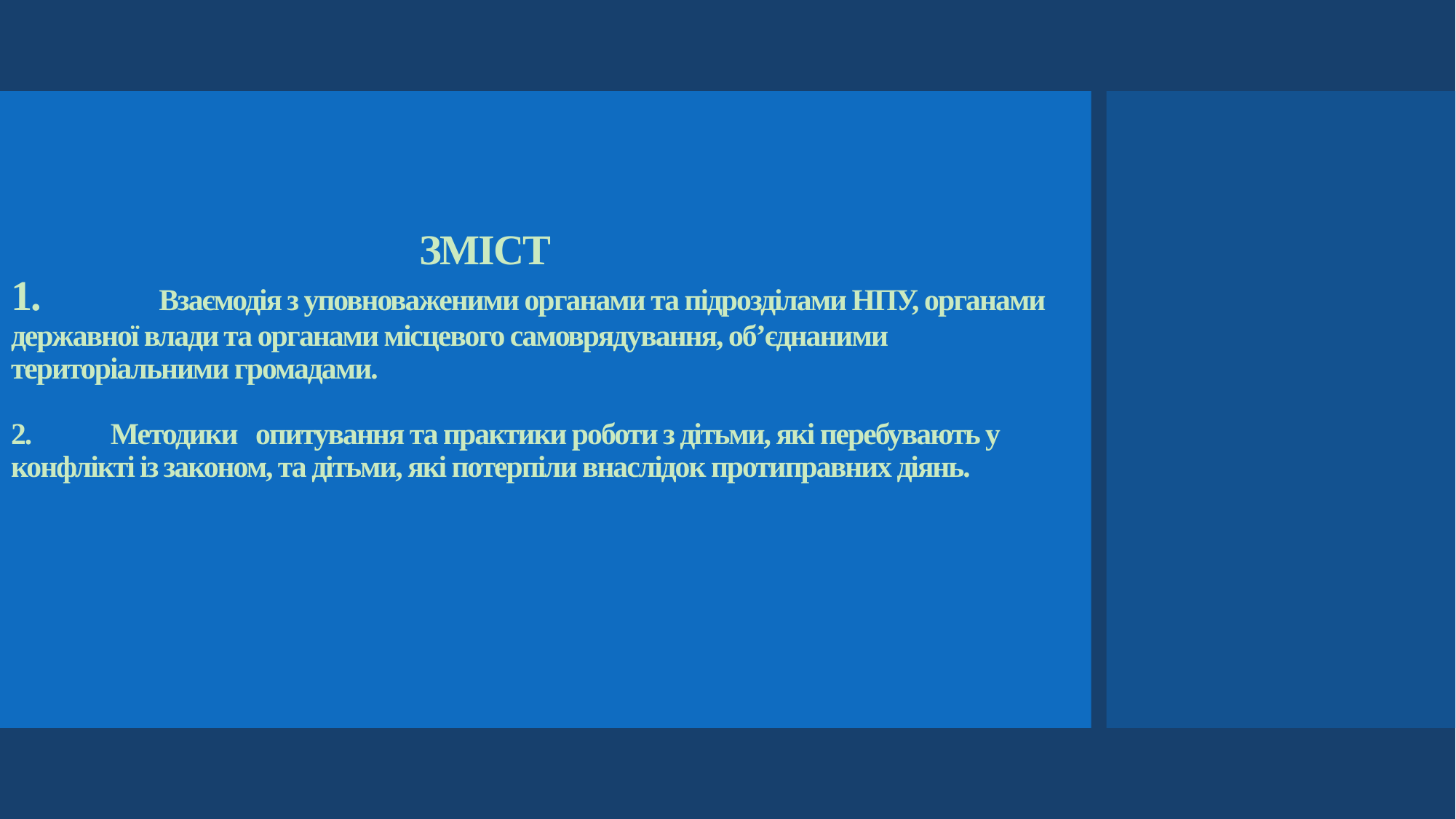

# ЗМІСТ 1.             Взаємодія з уповноваженими органами та підрозділами НПУ, органами державної влади та органами місцевого самоврядування, об’єднаними територіальними громадами. 2.             Методики   опитування та практики роботи з дітьми, які перебувають у конфлікті із законом, та дітьми, які потерпіли внаслідок протиправних діянь.